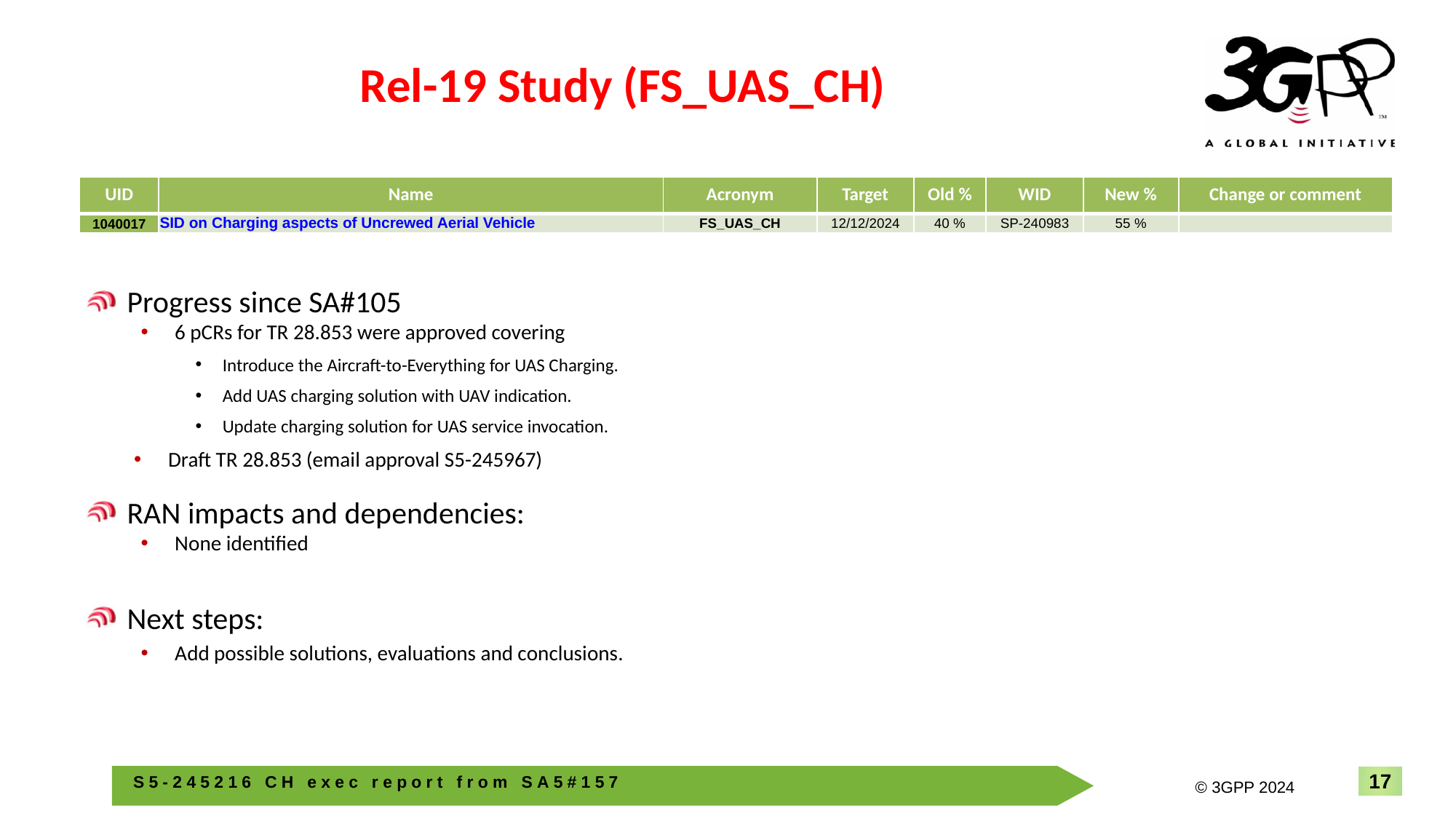

# Rel-19 Study (FS_UAS_CH)
| UID | Name | Acronym | Target | Old % | WID | New % | Change or comment |
| --- | --- | --- | --- | --- | --- | --- | --- |
| 1040017 | SID on Charging aspects of Uncrewed Aerial Vehicle | FS\_UAS\_CH | 12/12/2024 | 40 % | SP-240983 | 55 % |  |
Progress since SA#105
6 pCRs for TR 28.853 were approved covering
Introduce the Aircraft-to-Everything for UAS Charging.
Add UAS charging solution with UAV indication.
Update charging solution for UAS service invocation.
Draft TR 28.853 (email approval S5-245967)

RAN impacts and dependencies:
None identified

Next steps:
Add possible solutions, evaluations and conclusions.